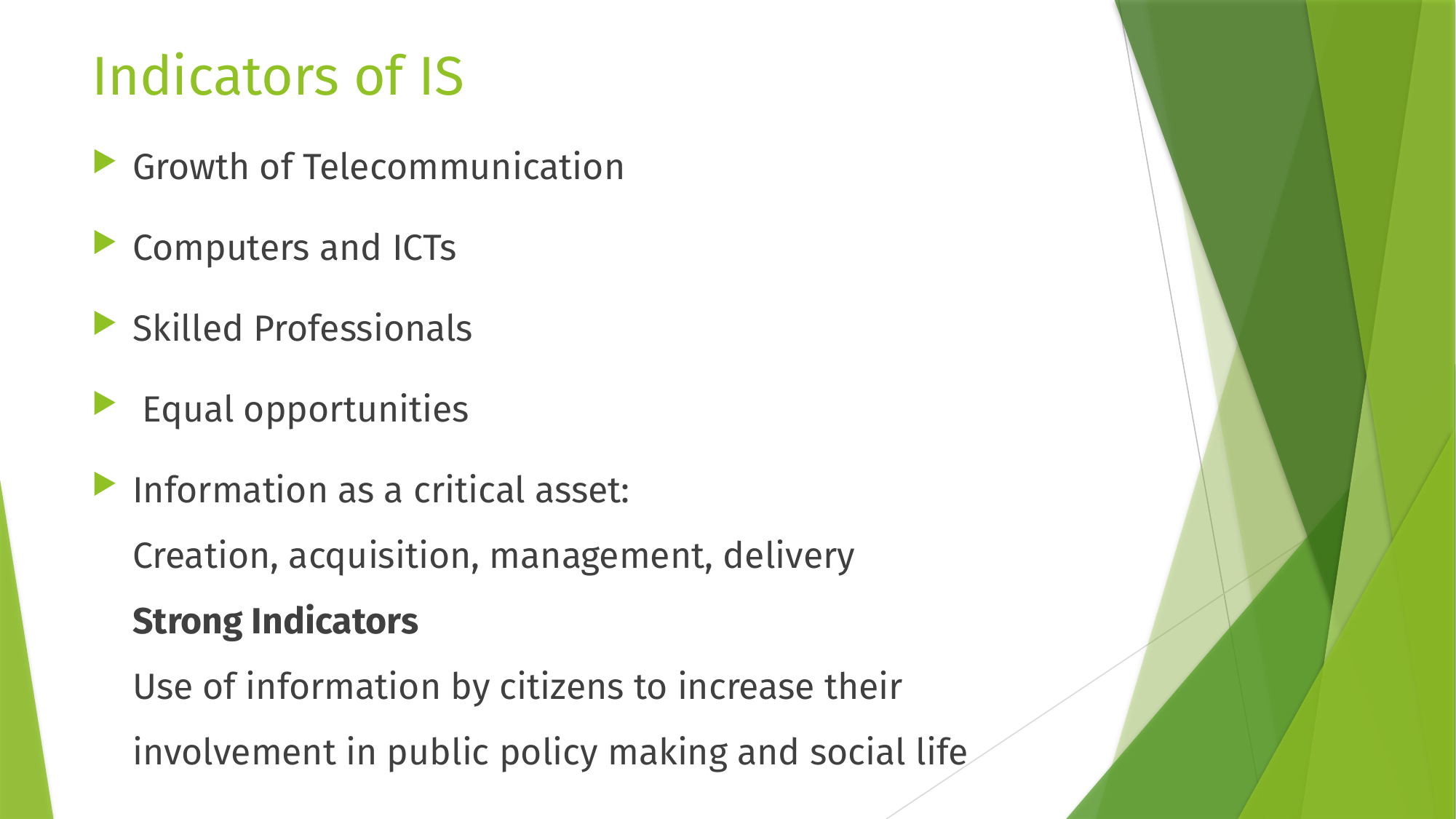

# Indicators of IS
Growth of Telecommunication
Computers and ICTs
Skilled Professionals
 Equal opportunities
Information as a critical asset:
Creation, acquisition, management, delivery
Strong Indicators
Use of information by citizens to increase their involvement in public policy making and social life